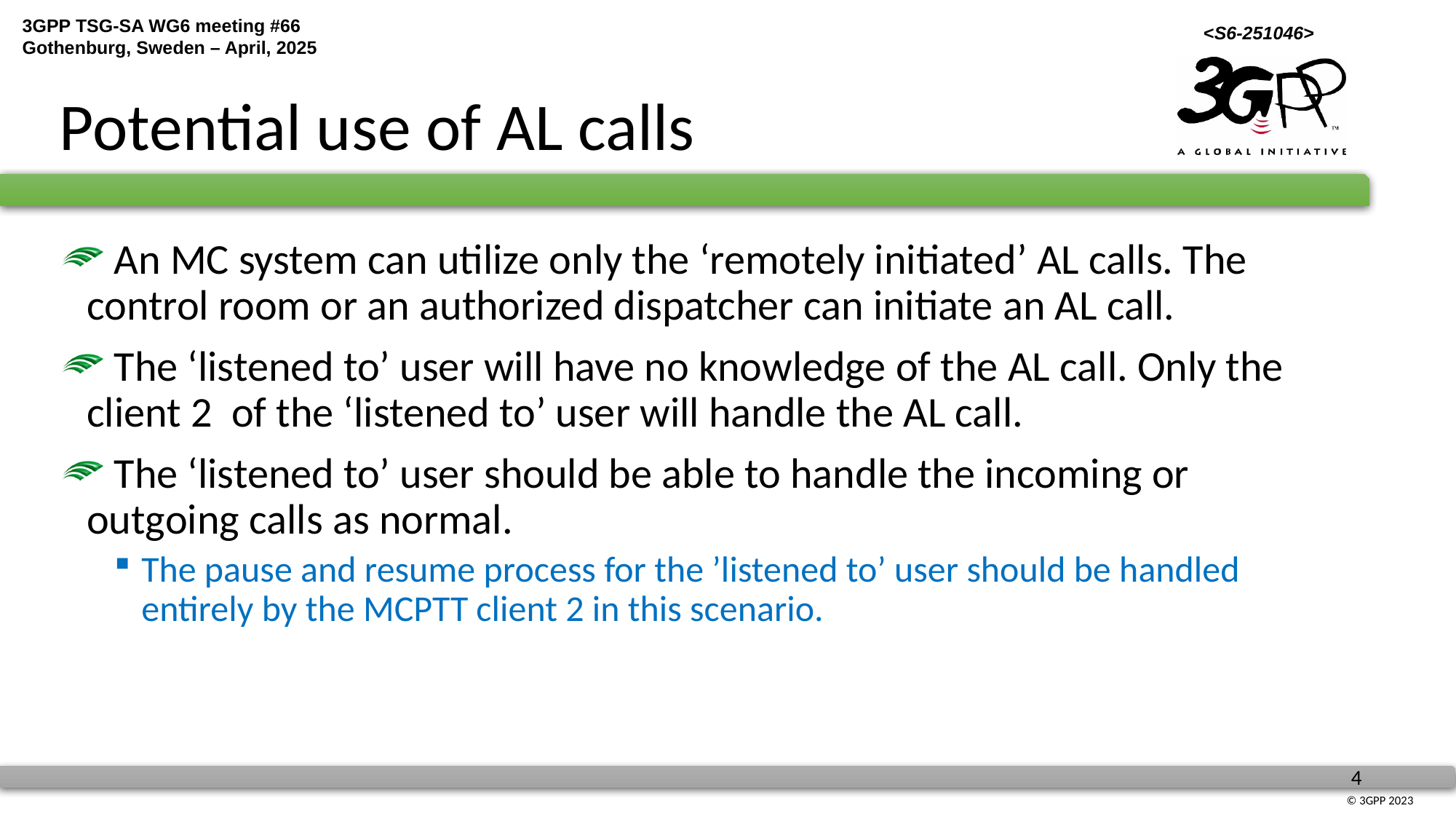

# Potential use of AL calls
 An MC system can utilize only the ‘remotely initiated’ AL calls. The control room or an authorized dispatcher can initiate an AL call.
 The ‘listened to’ user will have no knowledge of the AL call. Only the client 2  of the ‘listened to’ user will handle the AL call.
 The ‘listened to’ user should be able to handle the incoming or outgoing calls as normal.
The pause and resume process for the ’listened to’ user should be handled entirely by the MCPTT client 2 in this scenario.